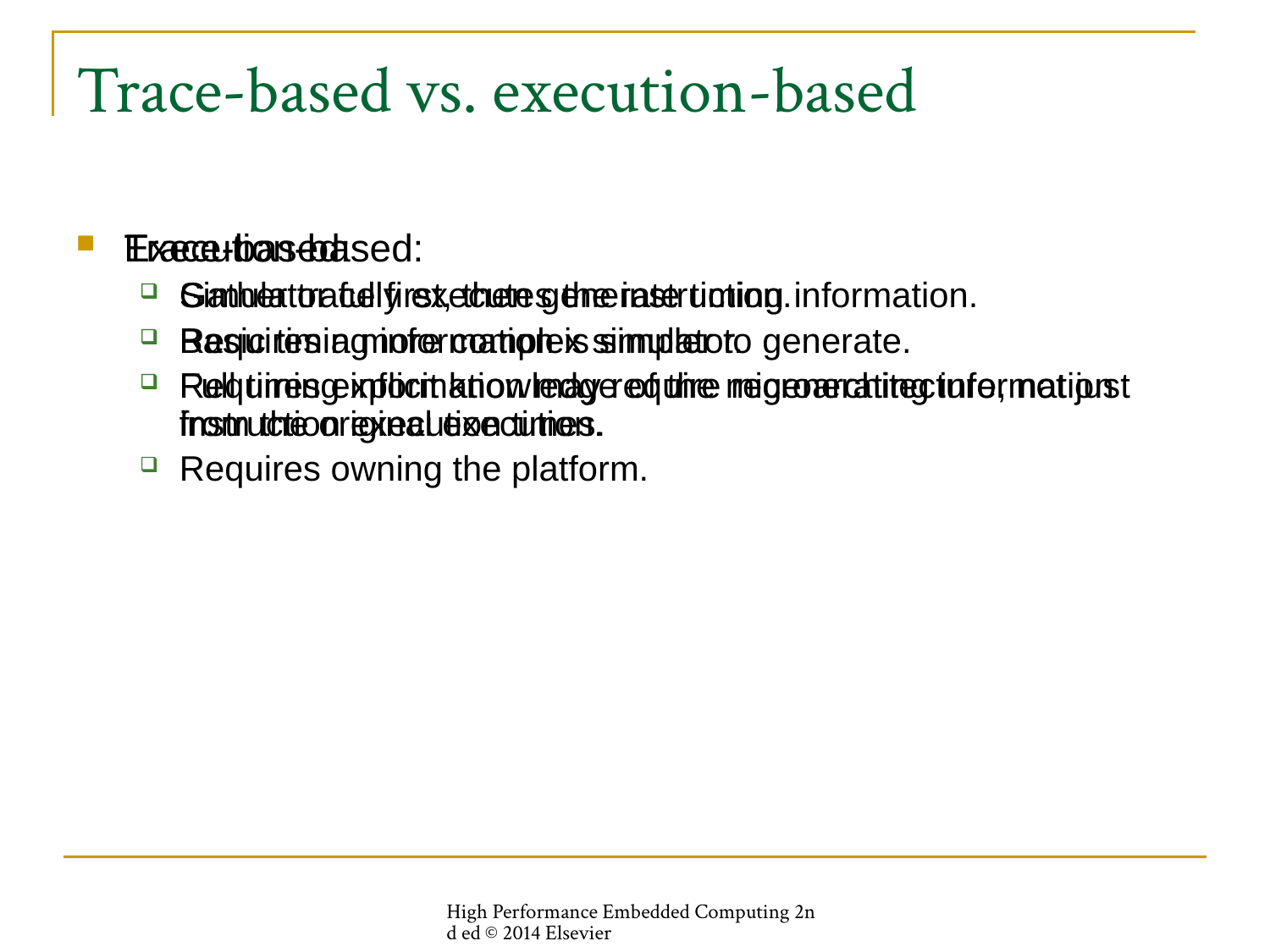

# Trace-based vs. execution-based
Trace-based:
Gather trace first, then generate timing information.
Basic timing information is simpler to generate.
Full timing information may require regenerating information from the original execution.
Requires owning the platform.
Execution-based:
Simulator fully executes the instruction.
Requires a more complex simulator.
Requires explicit knowledge of the microarchitecture, not just instruction execution times.
High Performance Embedded Computing 2nd ed © 2014 Elsevier